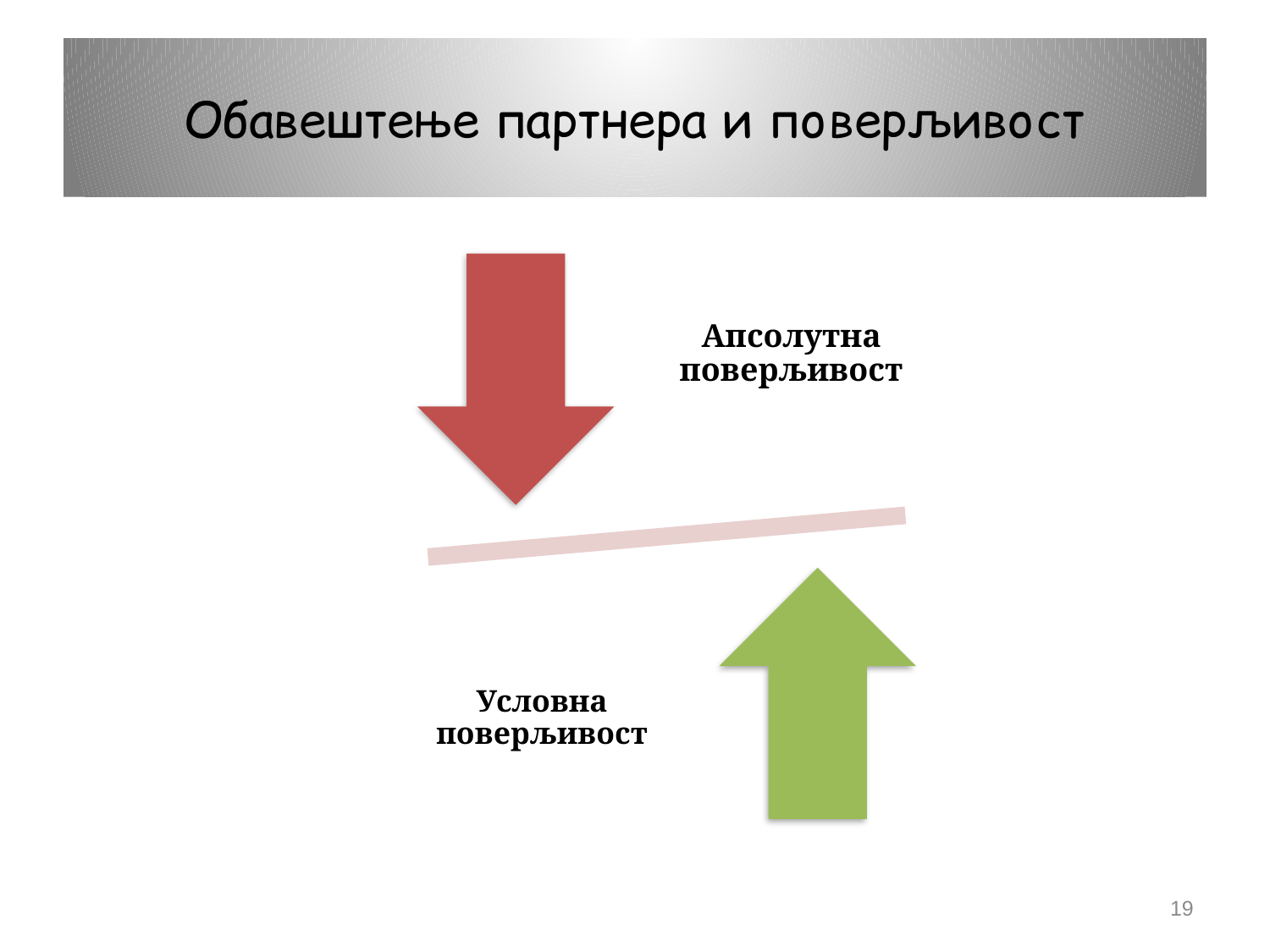

# Обавештење партнера и поверљивост
Апсолутна поверљивост
Условна поверљивост
19